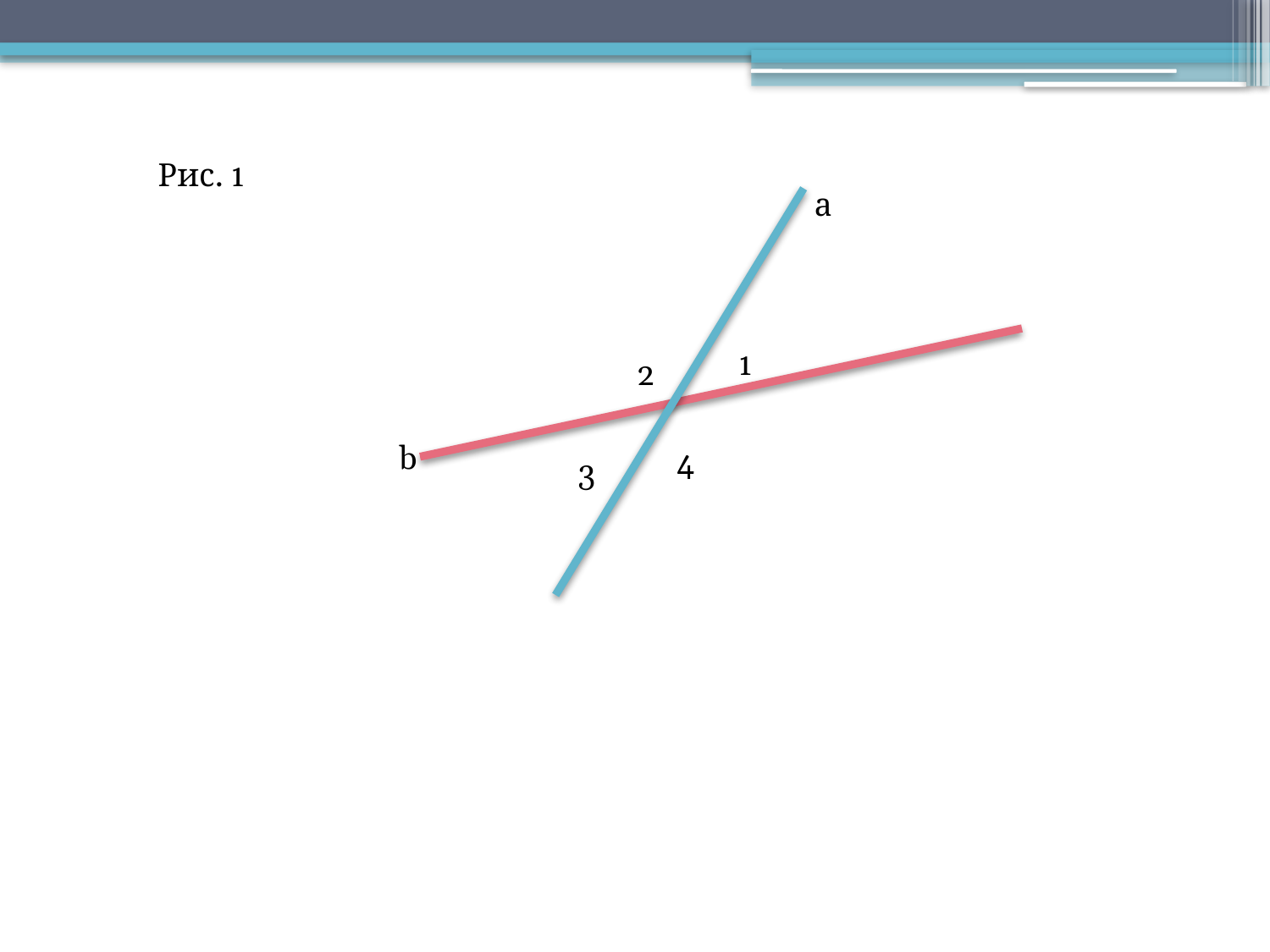

Рис. 1
а

b
1
2
4
3